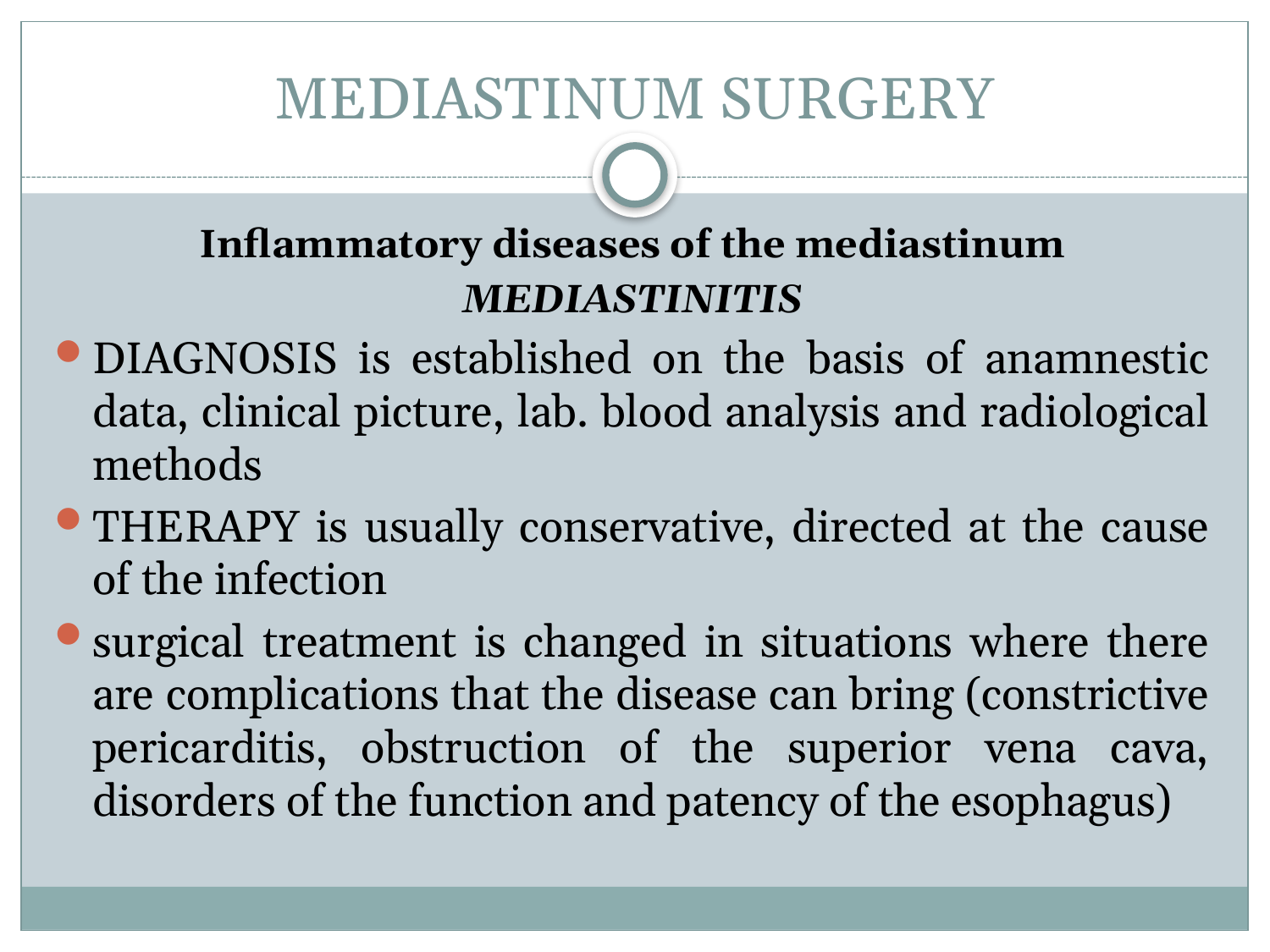

# MEDIASTINUM SURGERY
Inflammatory diseases of the mediastinum
MEDIASTINITIS
DIAGNOSIS is established on the basis of anamnestic data, clinical picture, lab. blood analysis and radiological methods
THERAPY is usually conservative, directed at the cause of the infection
surgical treatment is changed in situations where there are complications that the disease can bring (constrictive pericarditis, obstruction of the superior vena cava, disorders of the function and patency of the esophagus)